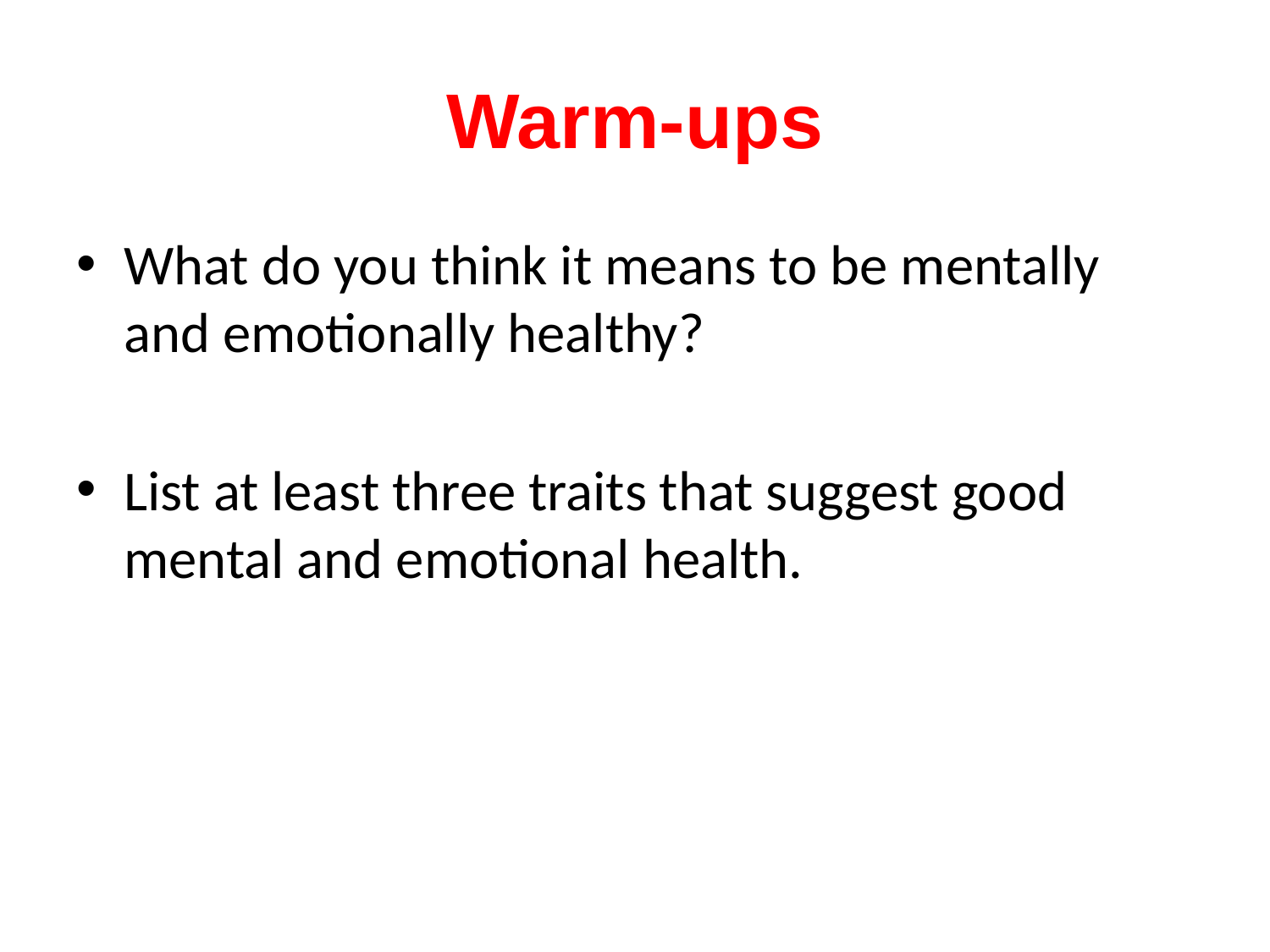

# Warm-ups
What do you think it means to be mentally and emotionally healthy?

List at least three traits that suggest good mental and emotional health.